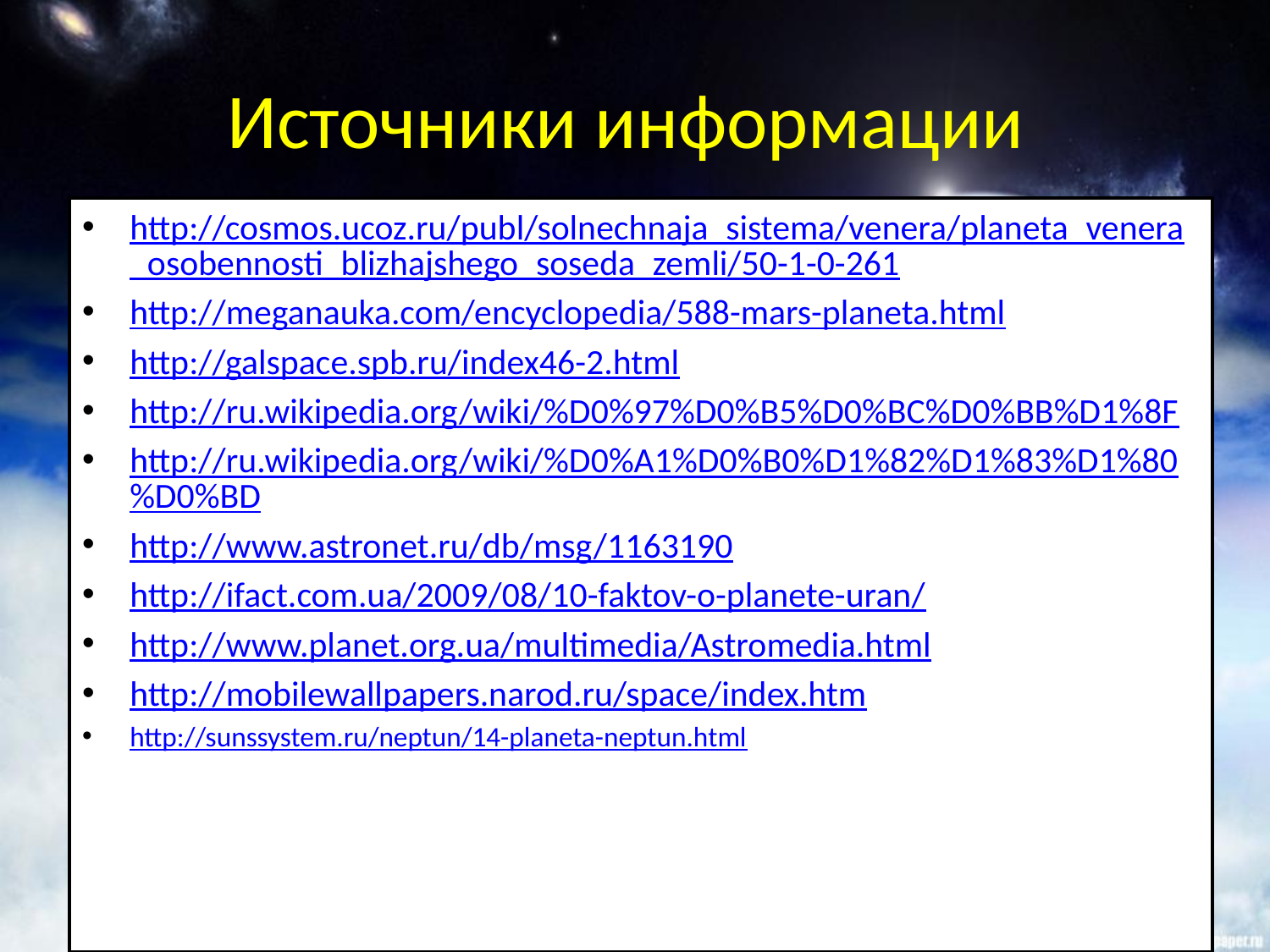

# Источники информации
http://cosmos.ucoz.ru/publ/solnechnaja_sistema/venera/planeta_venera_osobennosti_blizhajshego_soseda_zemli/50-1-0-261
http://meganauka.com/encyclopedia/588-mars-planeta.html
http://galspace.spb.ru/index46-2.html
http://ru.wikipedia.org/wiki/%D0%97%D0%B5%D0%BC%D0%BB%D1%8F
http://ru.wikipedia.org/wiki/%D0%A1%D0%B0%D1%82%D1%83%D1%80%D0%BD
http://www.astronet.ru/db/msg/1163190
http://ifact.com.ua/2009/08/10-faktov-o-planete-uran/
http://www.planet.org.ua/multimedia/Astromedia.html
http://mobilewallpapers.narod.ru/space/index.htm
http://sunssystem.ru/neptun/14-planeta-neptun.html